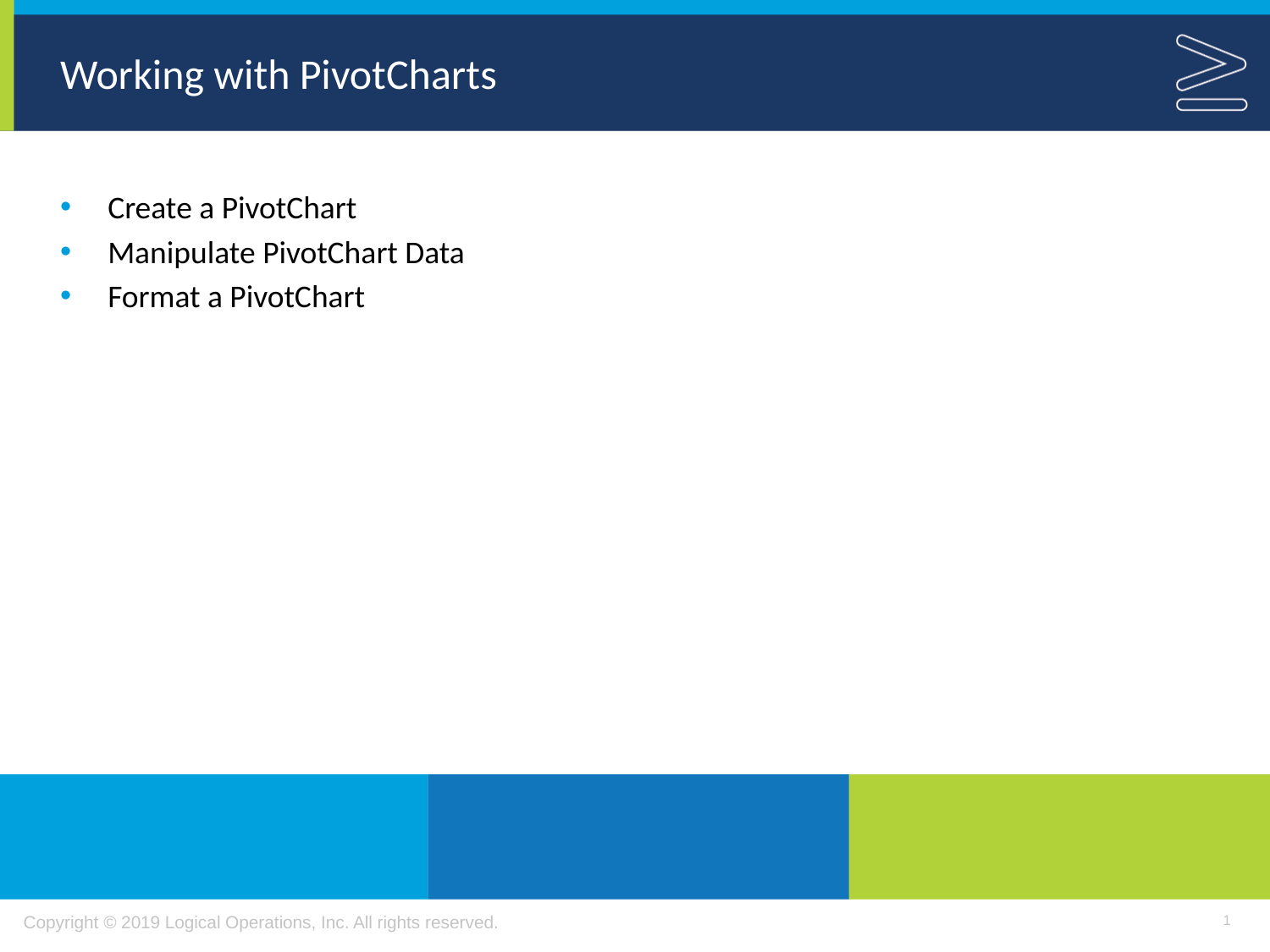

# Working with PivotCharts
Create a PivotChart
Manipulate PivotChart Data
Format a PivotChart
1